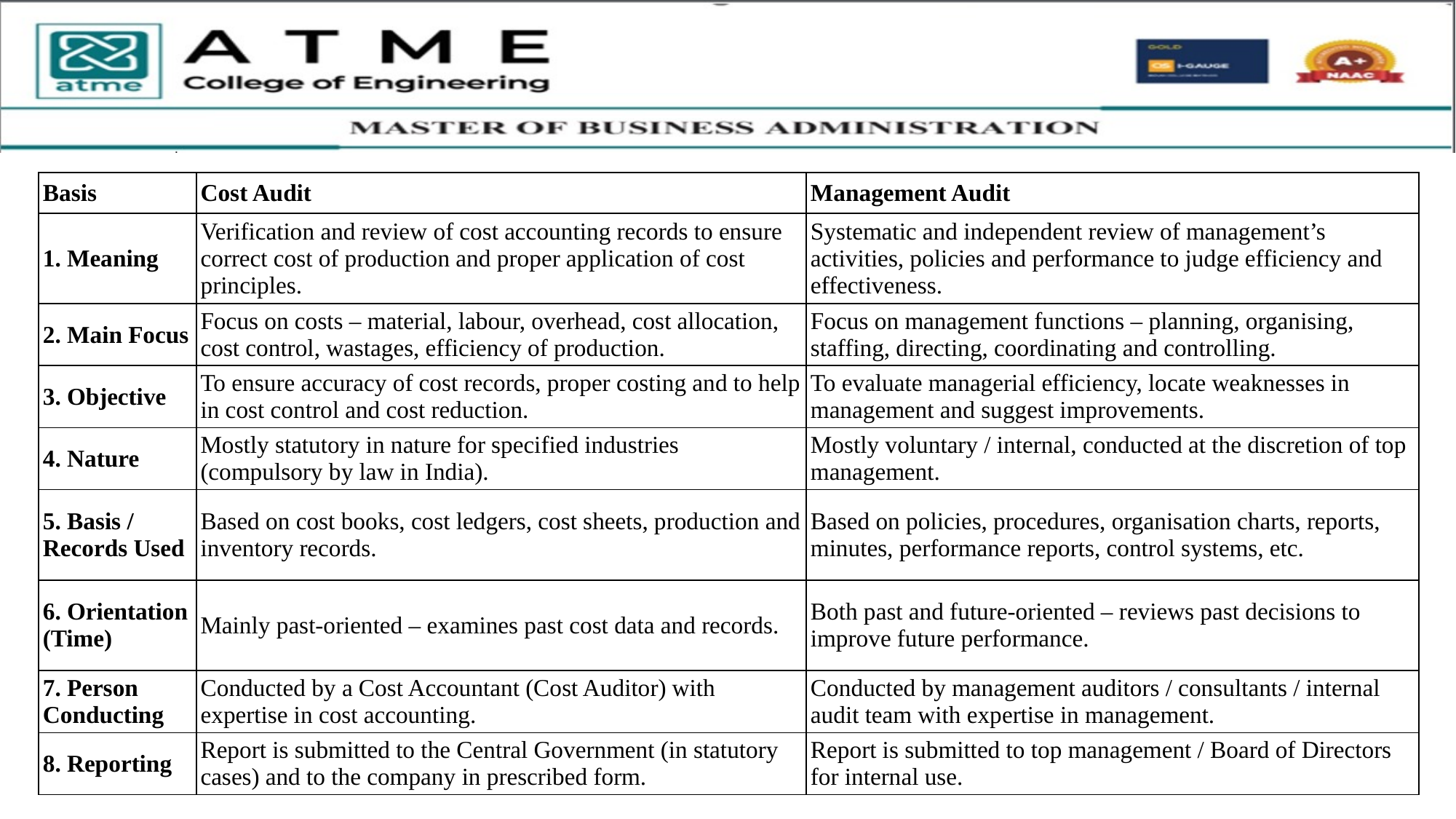

| Basis | Cost Audit | Management Audit |
| --- | --- | --- |
| 1. Meaning | Verification and review of cost accounting records to ensure correct cost of production and proper application of cost principles. | Systematic and independent review of management’s activities, policies and performance to judge efficiency and effectiveness. |
| 2. Main Focus | Focus on costs – material, labour, overhead, cost allocation, cost control, wastages, efficiency of production. | Focus on management functions – planning, organising, staffing, directing, coordinating and controlling. |
| 3. Objective | To ensure accuracy of cost records, proper costing and to help in cost control and cost reduction. | To evaluate managerial efficiency, locate weaknesses in management and suggest improvements. |
| 4. Nature | Mostly statutory in nature for specified industries (compulsory by law in India). | Mostly voluntary / internal, conducted at the discretion of top management. |
| 5. Basis / Records Used | Based on cost books, cost ledgers, cost sheets, production and inventory records. | Based on policies, procedures, organisation charts, reports, minutes, performance reports, control systems, etc. |
| 6. Orientation (Time) | Mainly past-oriented – examines past cost data and records. | Both past and future-oriented – reviews past decisions to improve future performance. |
| 7. Person Conducting | Conducted by a Cost Accountant (Cost Auditor) with expertise in cost accounting. | Conducted by management auditors / consultants / internal audit team with expertise in management. |
| 8. Reporting | Report is submitted to the Central Government (in statutory cases) and to the company in prescribed form. | Report is submitted to top management / Board of Directors for internal use. |